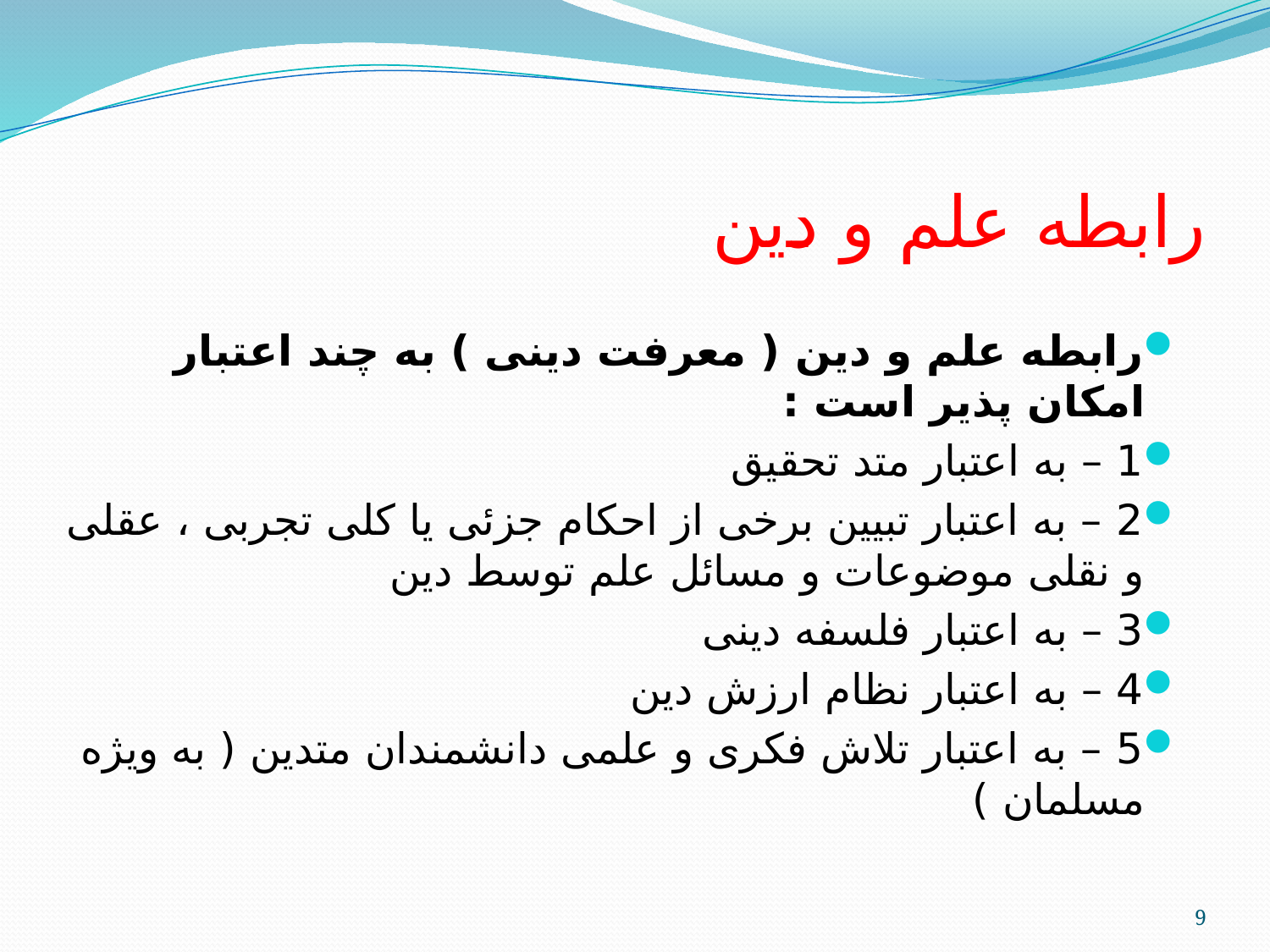

# رابطه علم و دین
رابطه علم و دین ( معرفت دینی ) به چند اعتبار امکان پذیر است :
1 – به اعتبار متد تحقیق
2 – به اعتبار تبیین برخی از احکام جزئی یا کلی تجربی ، عقلی و نقلی موضوعات و مسائل علم توسط دین
3 – به اعتبار فلسفه دینی
4 – به اعتبار نظام ارزش دین
5 – به اعتبار تلاش فکری و علمی دانشمندان متدین ( به ویژه مسلمان )
9